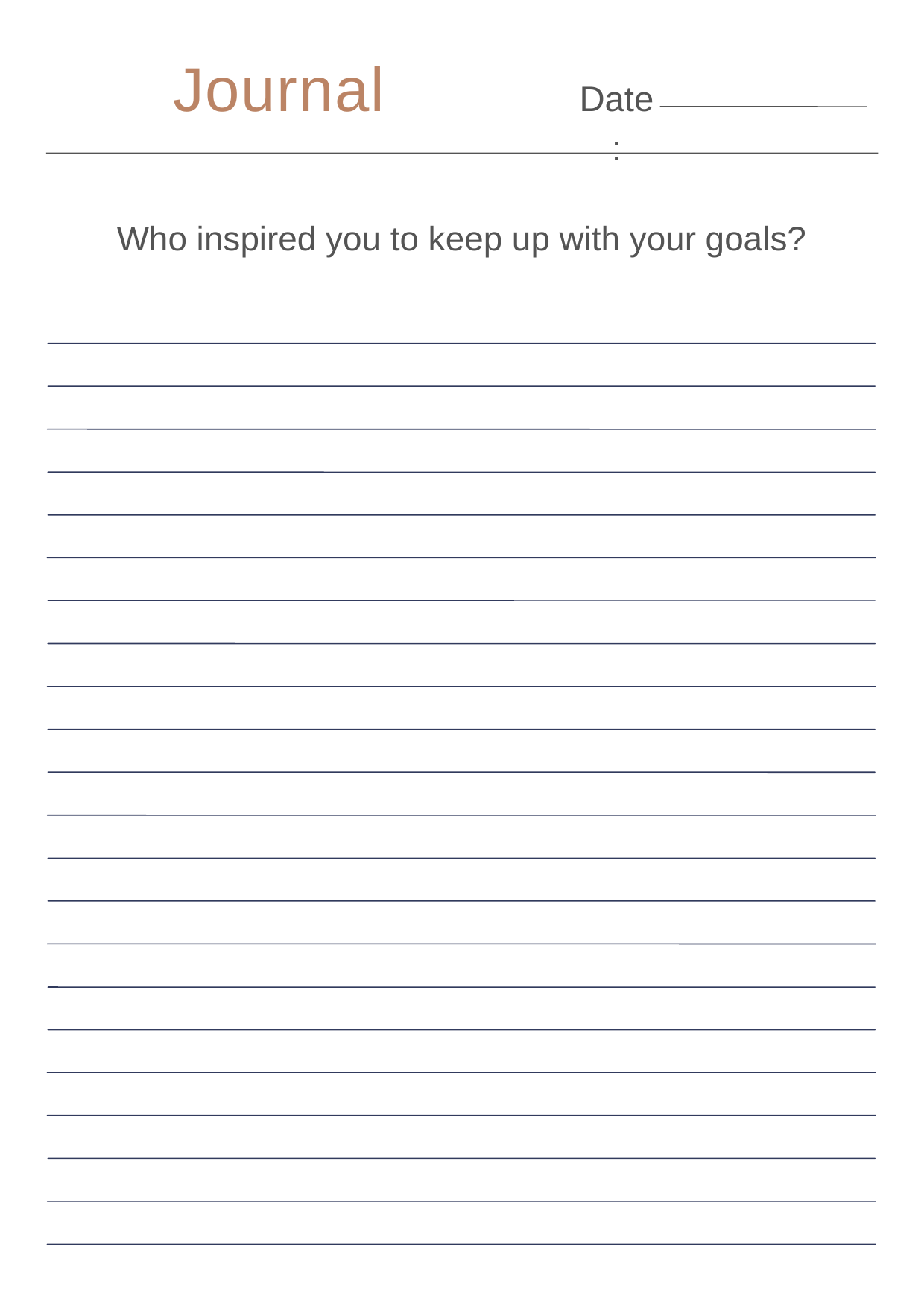

Journal
Date:

Who inspired you to keep up with your goals?